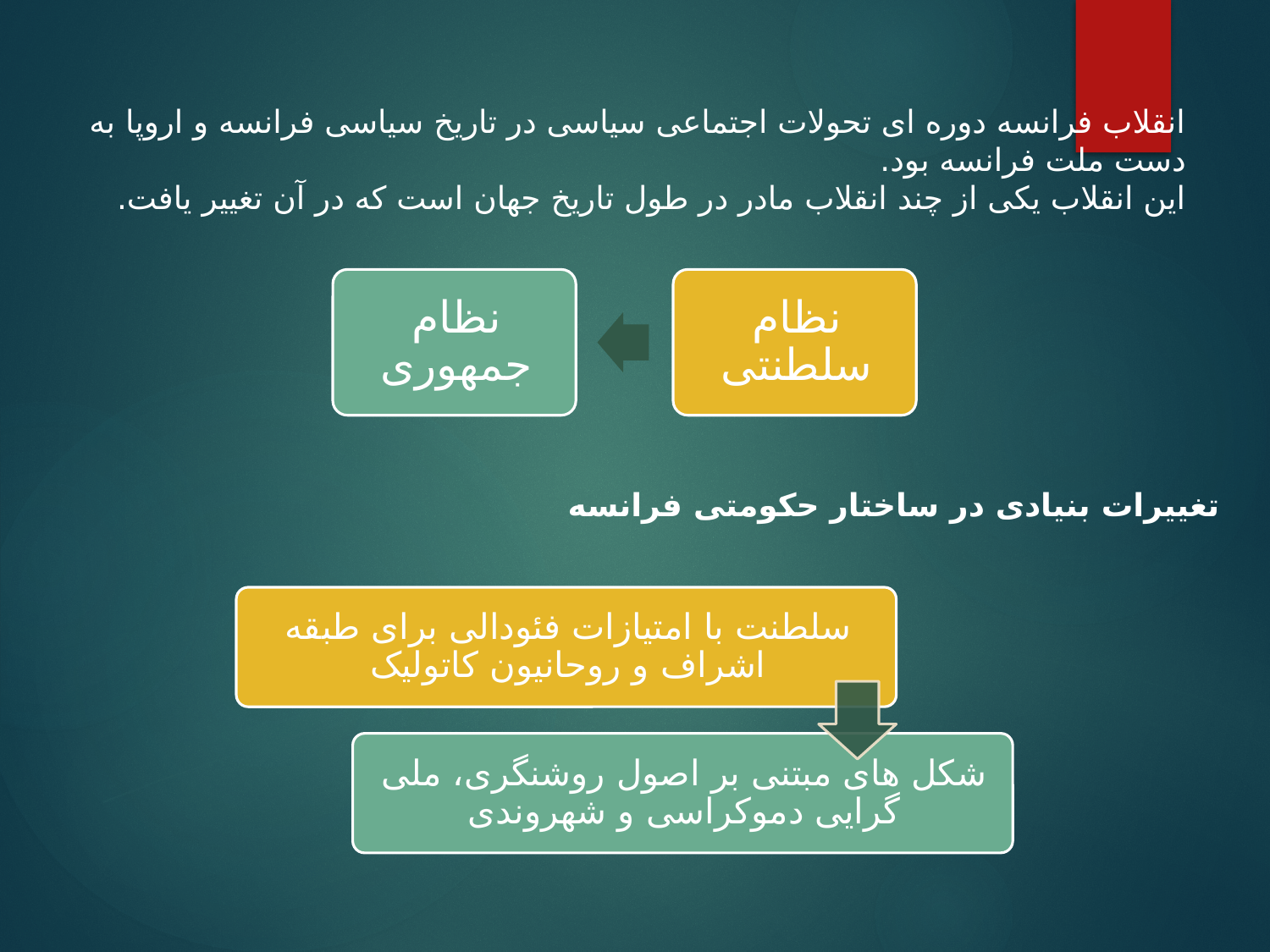

انقلاب فرانسه دوره ای تحولات اجتماعی سیاسی در تاریخ سیاسی فرانسه و اروپا به دست ملت فرانسه بود.
این انقلاب یکی از چند انقلاب مادر در طول تاریخ جهان است که در آن تغییر یافت.

نظام سلطنتی

نظام جمهوری
تغییرات بنیادی در ساختار حکومتی فرانسه
سلطنت با امتیازات فئودالی برای طبقه اشراف و روحانیون کاتولیک
شکل های مبتنی بر اصول روشنگری، ملی گرایی دموکراسی و شهروندی